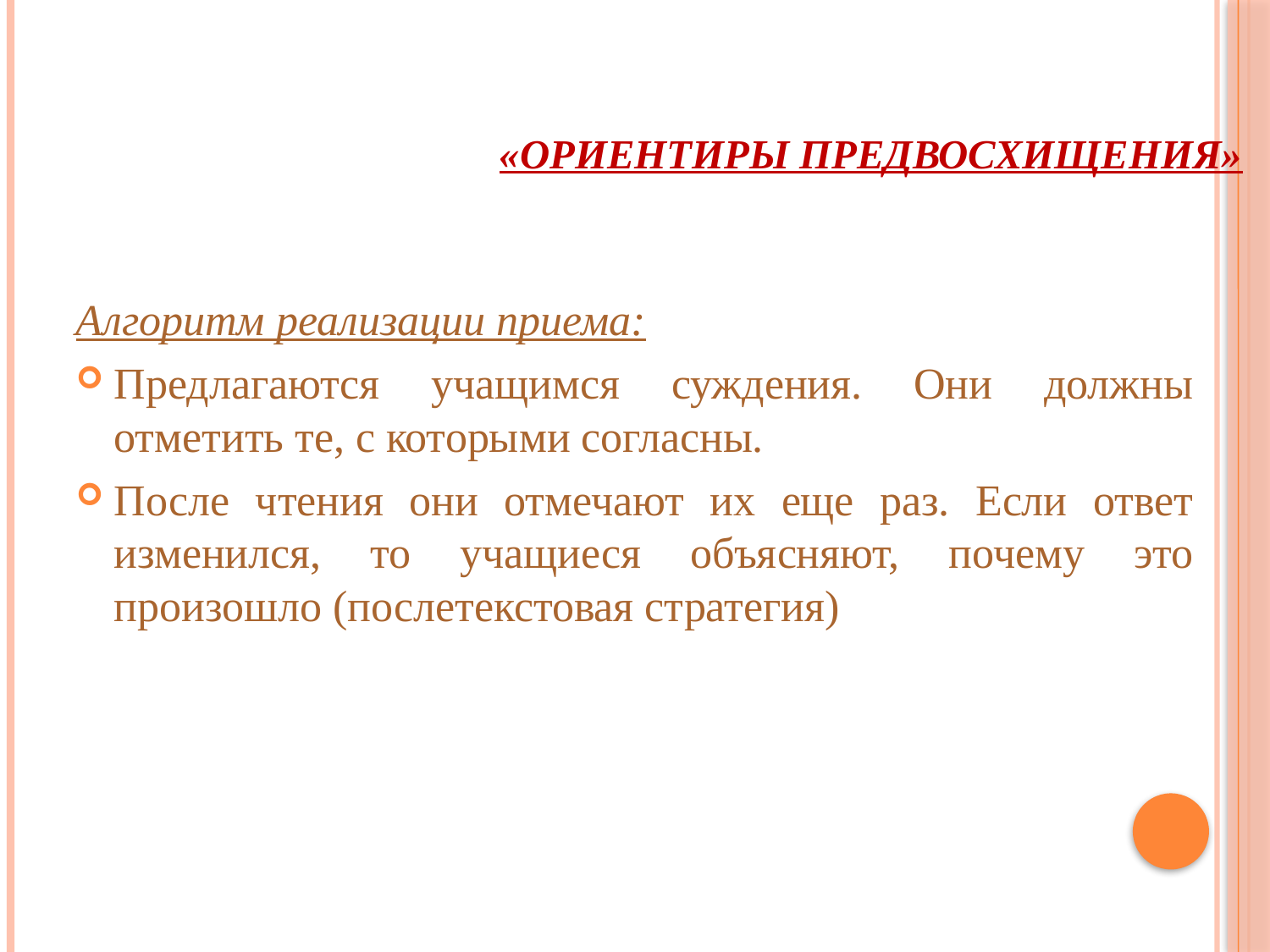

# «Ориентиры предвосхищения»
Алгоритм реализации приема:
Предлагаются учащимся суждения. Они должны отметить те, с которыми согласны.
После чтения они отмечают их еще раз. Если ответ изменился, то учащиеся объясняют, почему это произошло (послетекстовая стратегия)